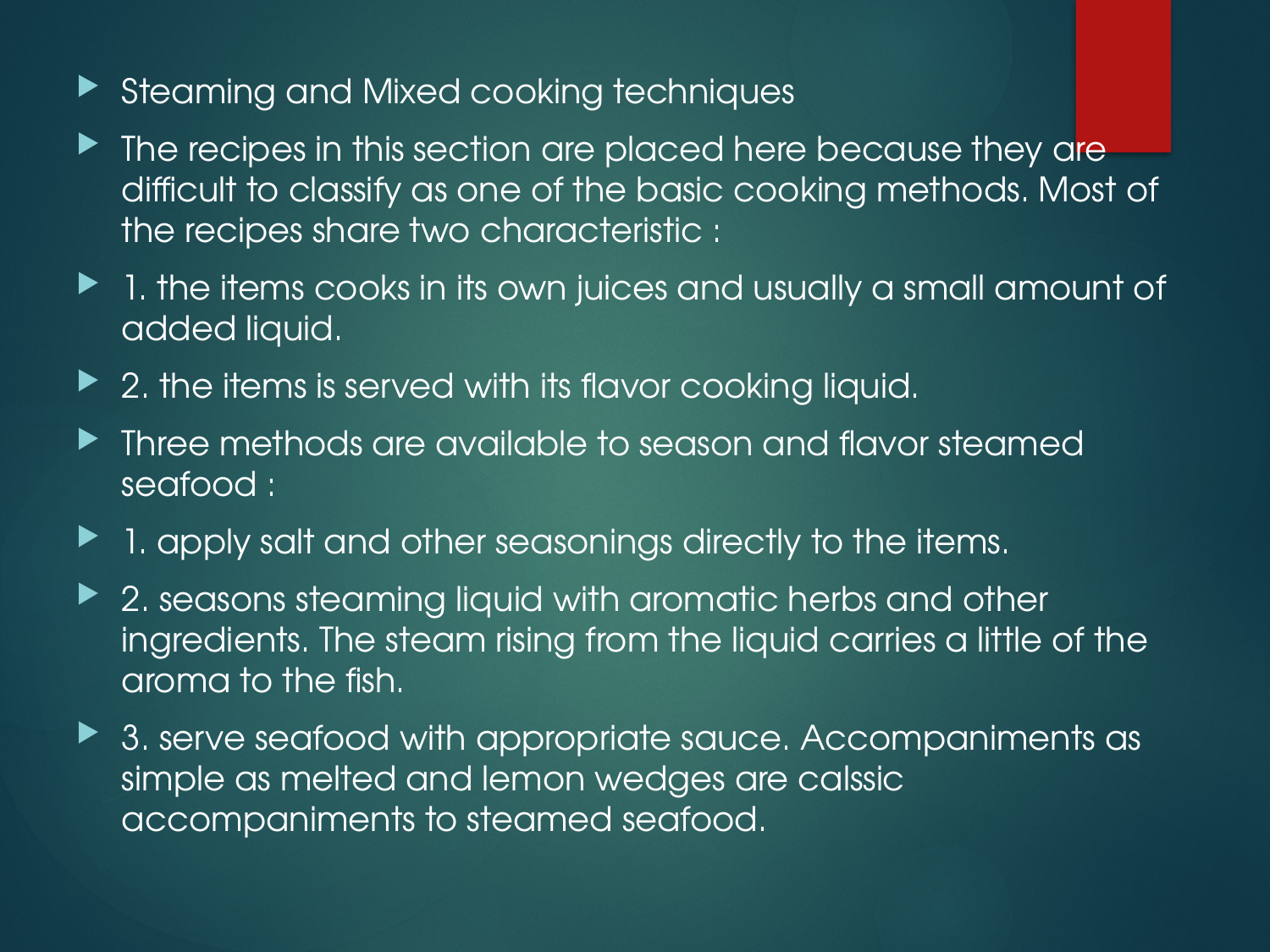

Steaming and Mixed cooking techniques
The recipes in this section are placed here because they are difficult to classify as one of the basic cooking methods. Most of the recipes share two characteristic :
1. the items cooks in its own juices and usually a small amount of added liquid.
2. the items is served with its flavor cooking liquid.
Three methods are available to season and flavor steamed seafood :
1. apply salt and other seasonings directly to the items.
2. seasons steaming liquid with aromatic herbs and other ingredients. The steam rising from the liquid carries a little of the aroma to the fish.
3. serve seafood with appropriate sauce. Accompaniments as simple as melted and lemon wedges are calssic accompaniments to steamed seafood.